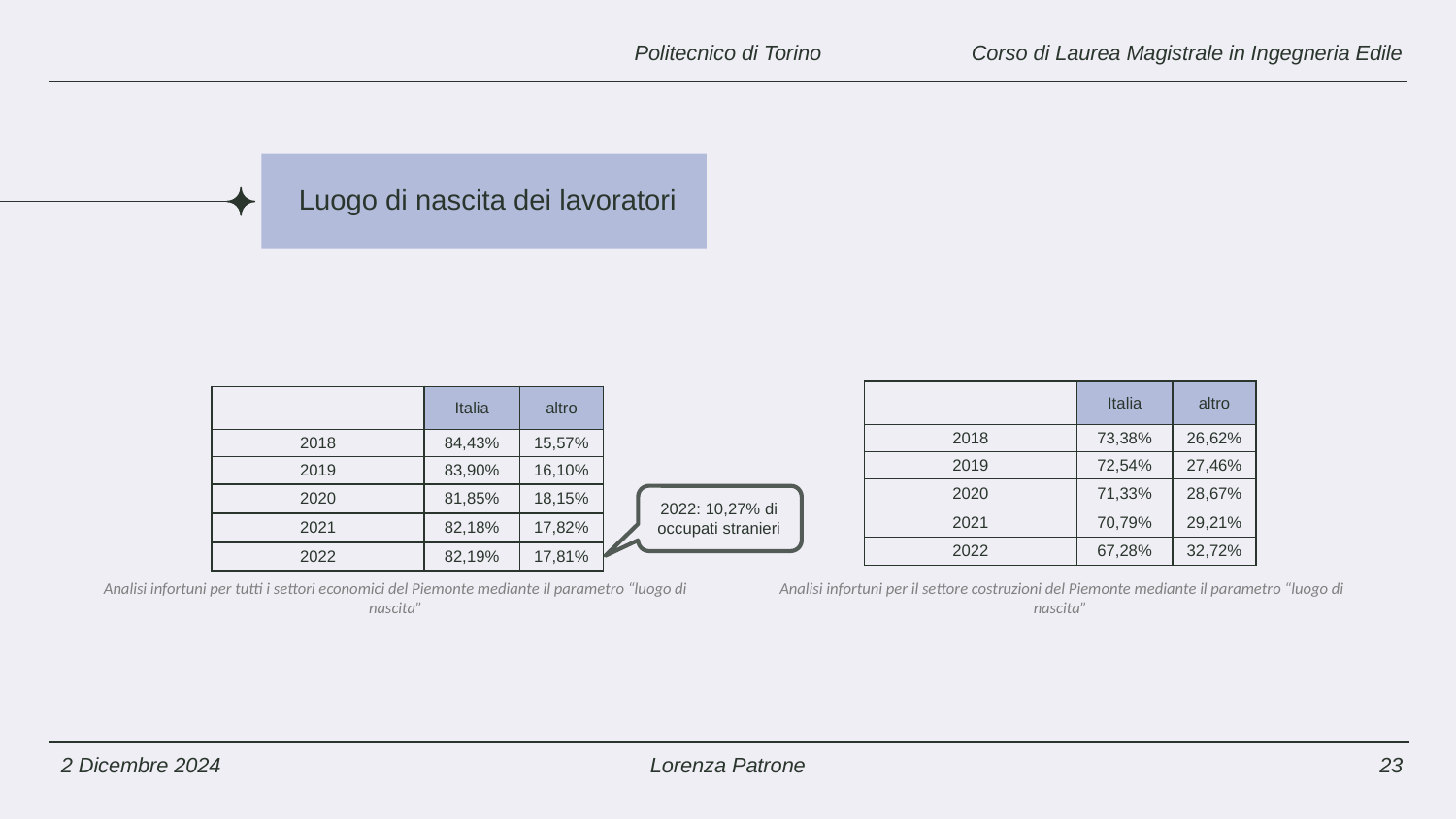

Corso di Laurea Magistrale in Ingegneria Edile

Politecnico di Torino

Luogo di nascita dei lavoratori

|  | Italia | altro |
| --- | --- | --- |
| 2018 | 73,38% | 26,62% |
| 2019 | 72,54% | 27,46% |
| 2020 | 71,33% | 28,67% |
| 2021 | 70,79% | 29,21% |
| 2022 | 67,28% | 32,72% |
|  | Italia | altro |
| --- | --- | --- |
| 2018 | 84,43% | 15,57% |
| 2019 | 83,90% | 16,10% |
| 2020 | 81,85% | 18,15% |
| 2021 | 82,18% | 17,82% |
| 2022 | 82,19% | 17,81% |

2022: 10,27% di occupati stranieri
Analisi infortuni per tutti i settori economici del Piemonte mediante il parametro “luogo di nascita”
 Analisi infortuni per il settore costruzioni del Piemonte mediante il parametro “luogo di nascita”
2 Dicembre 2024

Lorenza Patrone

23